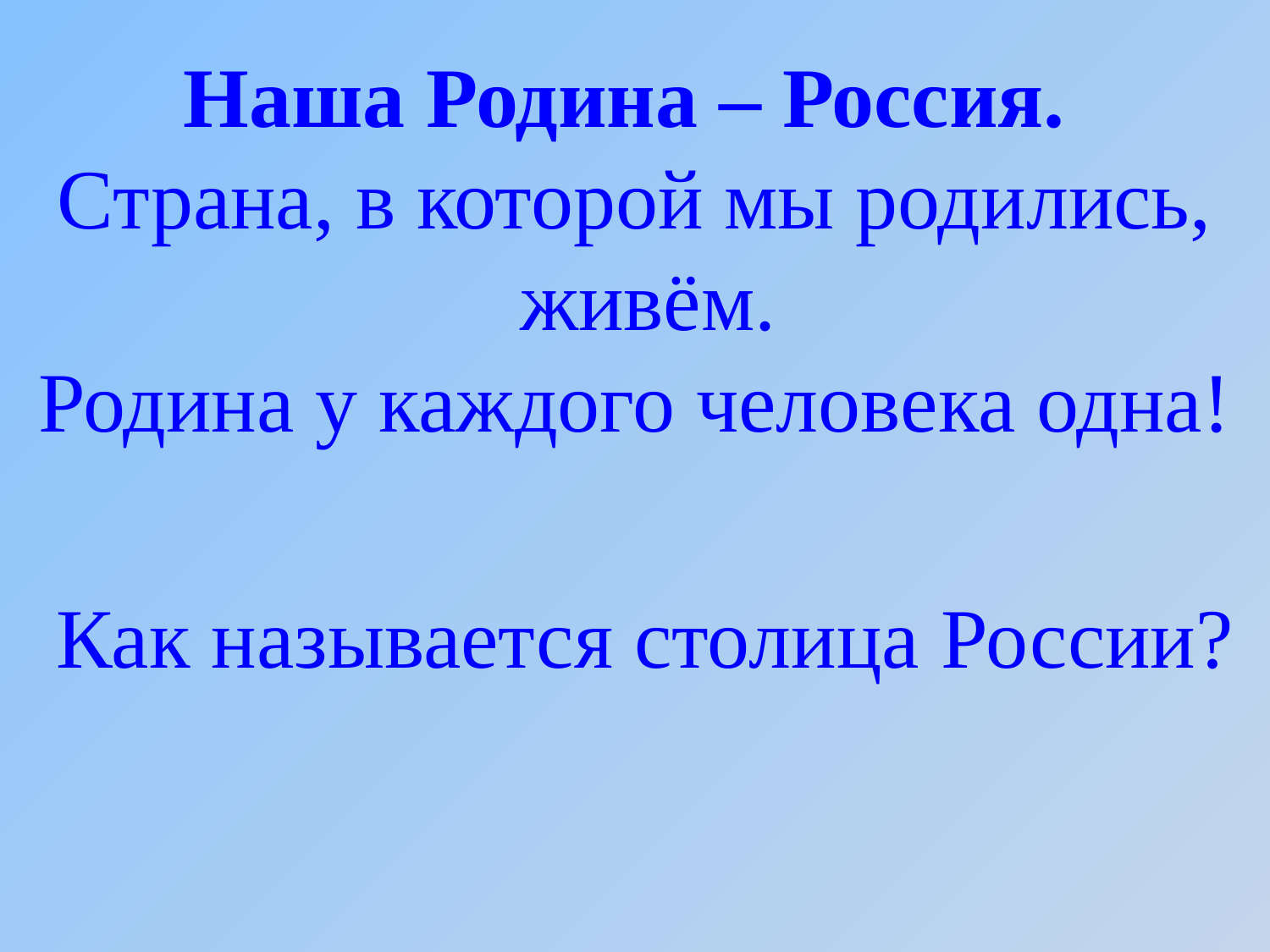

Наша Родина – Россия.
Страна, в которой мы родились, живём.
Родина у каждого человека одна!

 Как называется столица России?